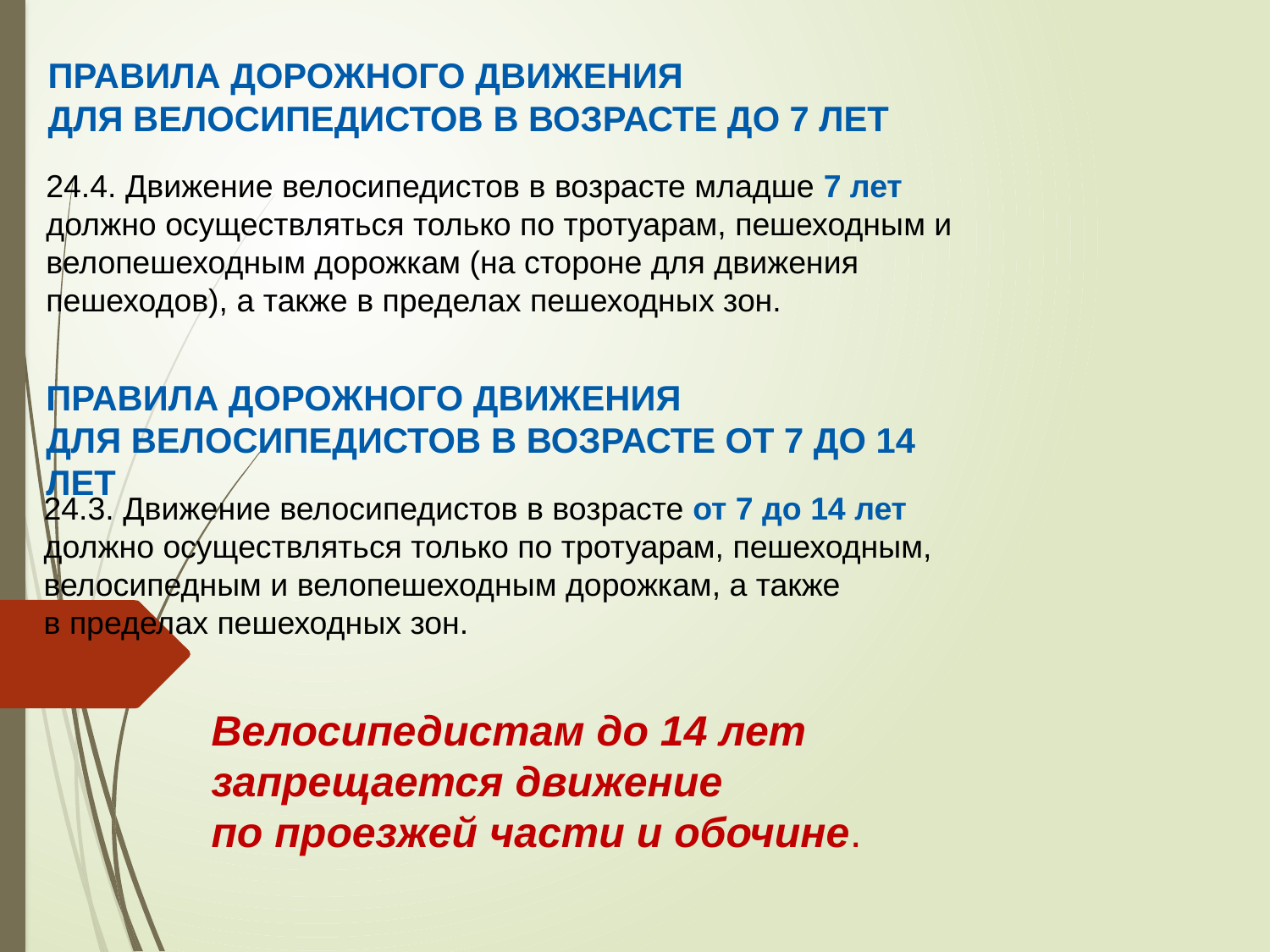

ПРАВИЛА ДОРОЖНОГО ДВИЖЕНИЯ
ДЛЯ ВЕЛОСИПЕДИСТОВ В ВОЗРАСТЕ ДО 7 ЛЕТ
24.4. Движение велосипедистов в возрасте младше 7 лет должно осуществляться только по тротуарам, пешеходным и велопешеходным дорожкам (на стороне для движения пешеходов), а также в пределах пешеходных зон.
ПРАВИЛА ДОРОЖНОГО ДВИЖЕНИЯ
ДЛЯ ВЕЛОСИПЕДИСТОВ В ВОЗРАСТЕ ОТ 7 ДО 14 ЛЕТ
24.3. Движение велосипедистов в возрасте от 7 до 14 лет должно осуществляться только по тротуарам, пешеходным, велосипедным и велопешеходным дорожкам, а также
в пределах пешеходных зон.
Велосипедистам до 14 лет
запрещается движение
по проезжей части и обочине.